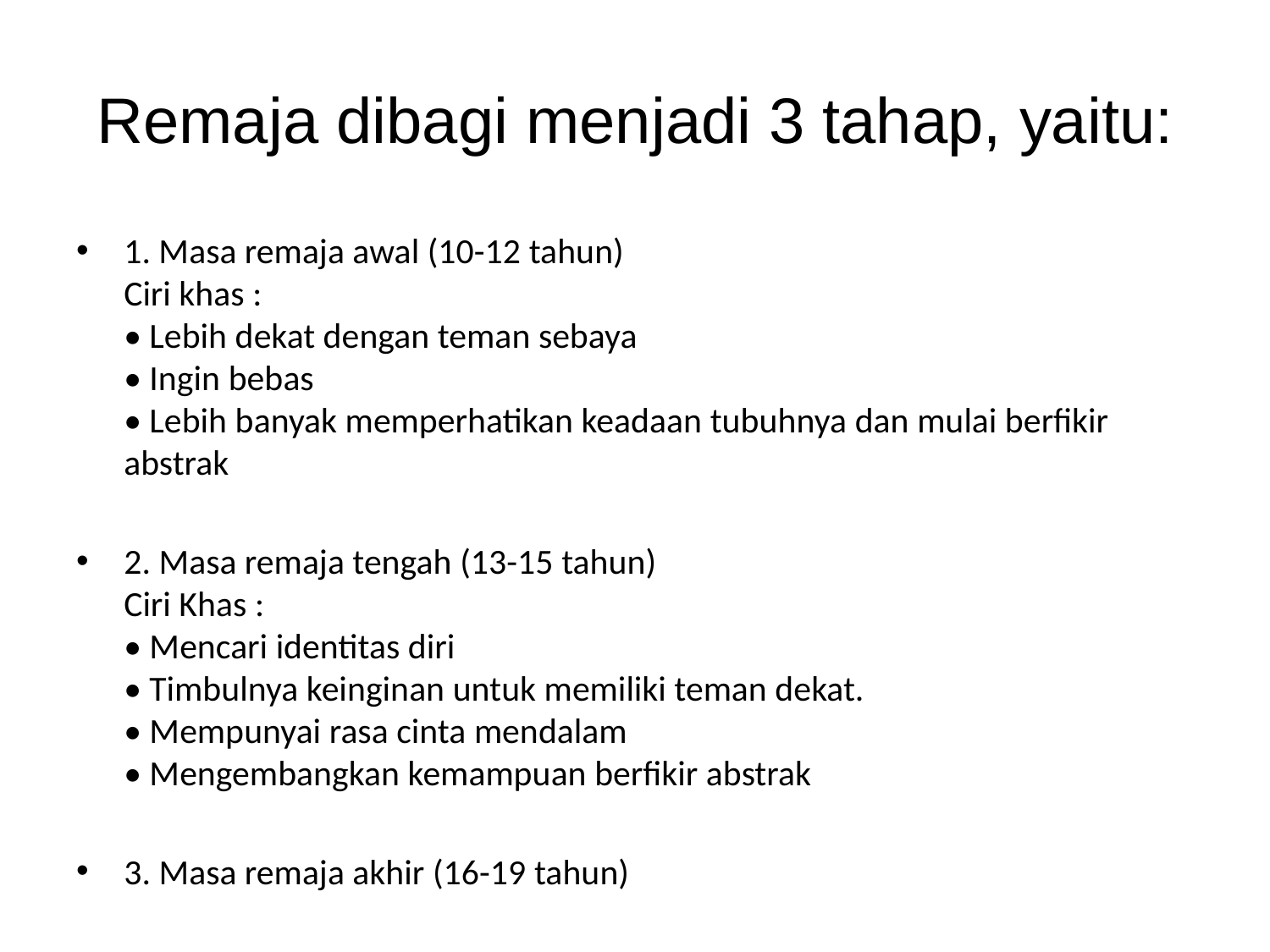

# Remaja dibagi menjadi 3 tahap, yaitu:
1. Masa remaja awal (10-12 tahun)
Ciri khas :
• Lebih dekat dengan teman sebaya
• Ingin bebas
• Lebih banyak memperhatikan keadaan tubuhnya dan mulai berfikir abstrak

2. Masa remaja tengah (13-15 tahun)
Ciri Khas :
• Mencari identitas diri
• Timbulnya keinginan untuk memiliki teman dekat.
• Mempunyai rasa cinta mendalam
• Mengembangkan kemampuan berfikir abstrak

3. Masa remaja akhir (16-19 tahun)